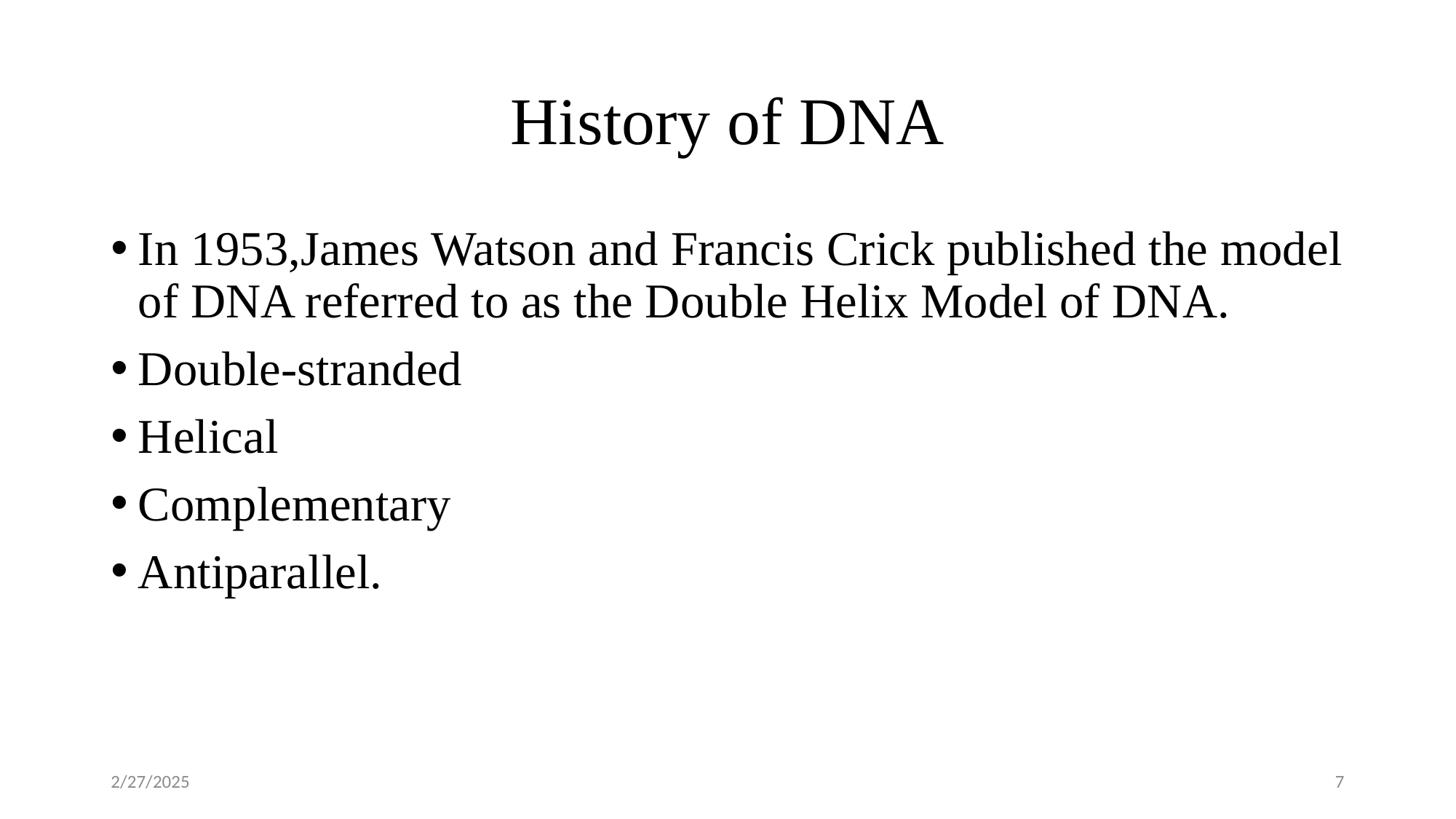

# History of DNA
In 1953,James Watson and Francis Crick published the model of DNA referred to as the Double Helix Model of DNA.
Double-stranded
Helical
Complementary
Antiparallel.
2/27/2025
7